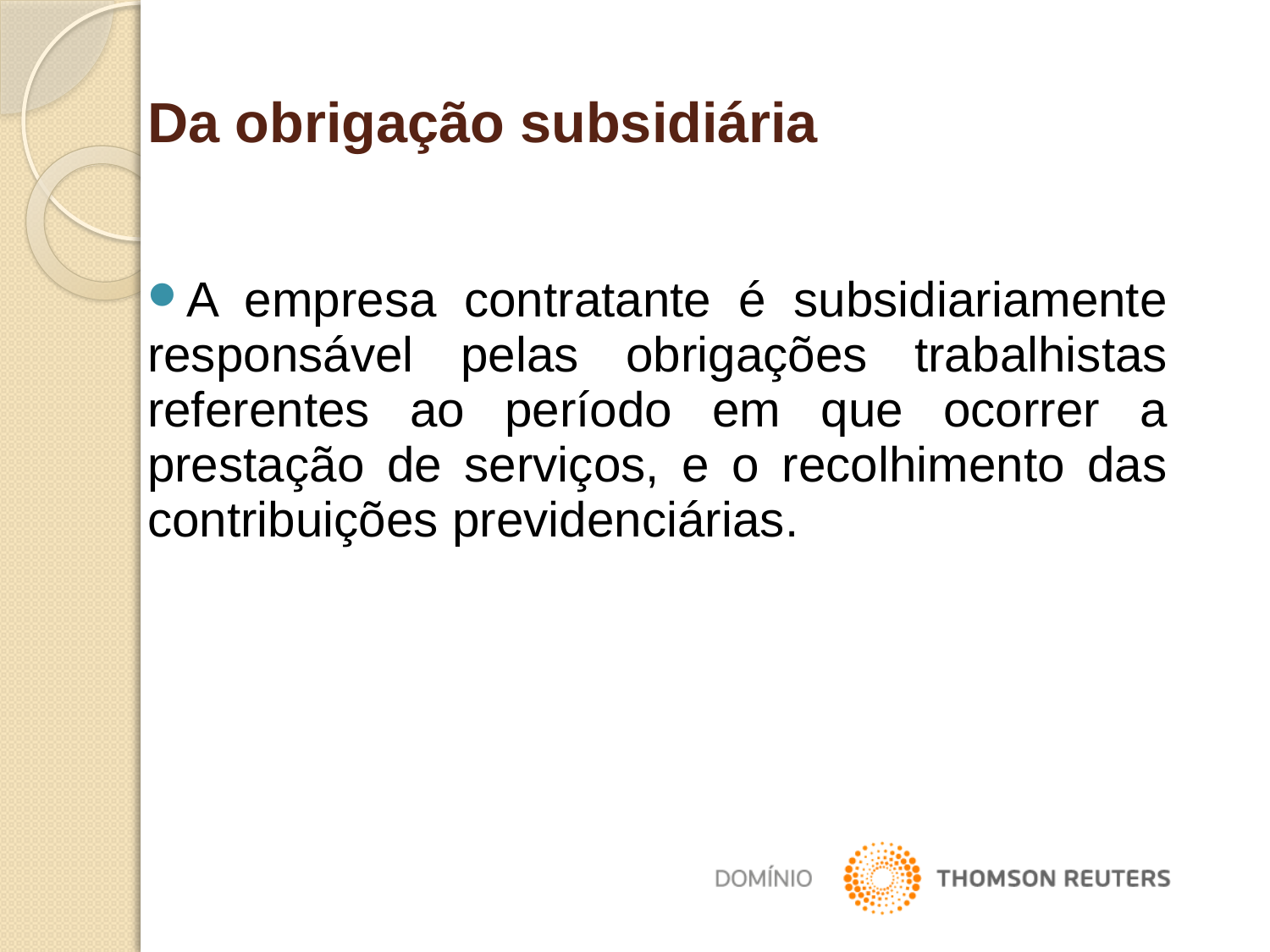

Da obrigação subsidiária
A empresa contratante é subsidiariamente responsável pelas obrigações trabalhistas referentes ao período em que ocorrer a prestação de serviços, e o recolhimento das contribuições previdenciárias.